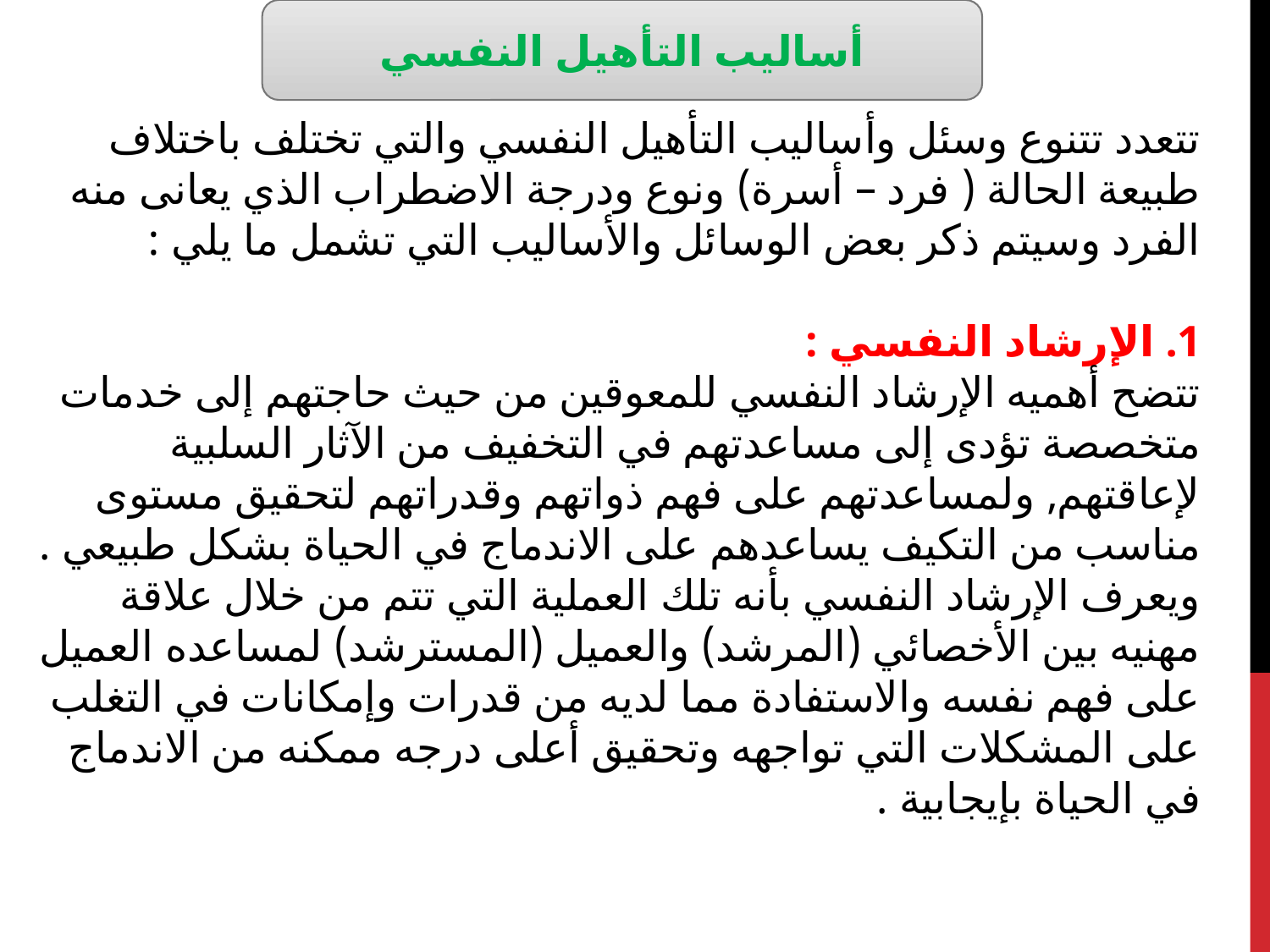

أساليب التأهيل النفسي
تتعدد تتنوع وسئل وأساليب التأهيل النفسي والتي تختلف باختلاف طبيعة الحالة ( فرد – أسرة) ونوع ودرجة الاضطراب الذي يعانى منه الفرد وسيتم ذكر بعض الوسائل والأساليب التي تشمل ما يلي :

1. الإرشاد النفسي :
تتضح أهميه الإرشاد النفسي للمعوقين من حيث حاجتهم إلى خدمات متخصصة تؤدى إلى مساعدتهم في التخفيف من الآثار السلبية لإعاقتهم, ولمساعدتهم على فهم ذواتهم وقدراتهم لتحقيق مستوى مناسب من التكيف يساعدهم على الاندماج في الحياة بشكل طبيعي .
ويعرف الإرشاد النفسي بأنه تلك العملية التي تتم من خلال علاقة مهنيه بين الأخصائي (المرشد) والعميل (المسترشد) لمساعده العميل على فهم نفسه والاستفادة مما لديه من قدرات وإمكانات في التغلب على المشكلات التي تواجهه وتحقيق أعلى درجه ممكنه من الاندماج في الحياة بإيجابية .